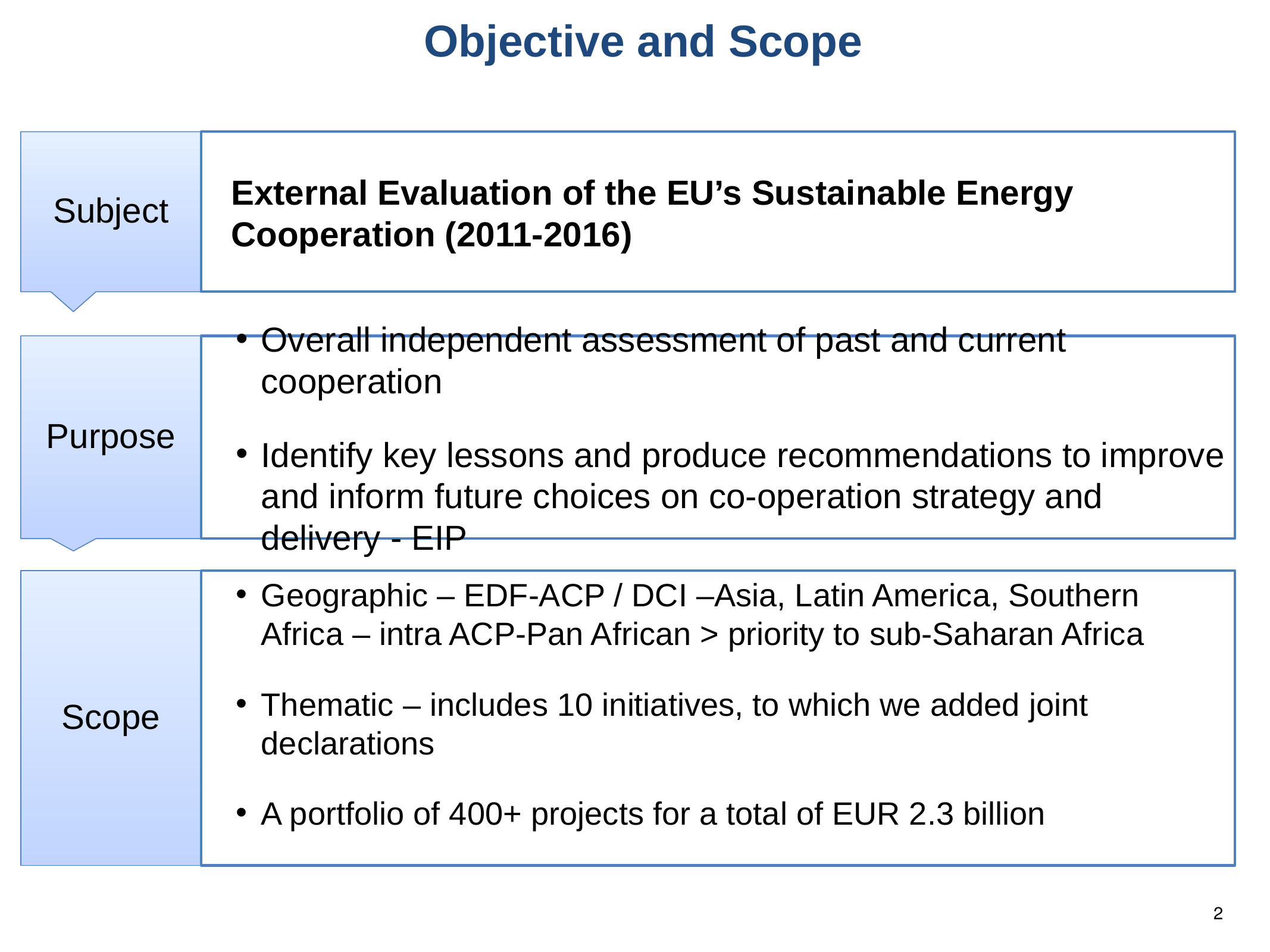

Objective and Scope
Subject
External Evaluation of the EU’s Sustainable Energy Cooperation (2011-2016)
Overall independent assessment of past and current cooperation

Identify key lessons and produce recommendations to improve and inform future choices on co-operation strategy and delivery - EIP
Purpose
Scope
Geographic – EDF-ACP / DCI –Asia, Latin America, Southern Africa – intra ACP-Pan African > priority to sub-Saharan Africa

Thematic – includes 10 initiatives, to which we added joint declarations

A portfolio of 400+ projects for a total of EUR 2.3 billion
2